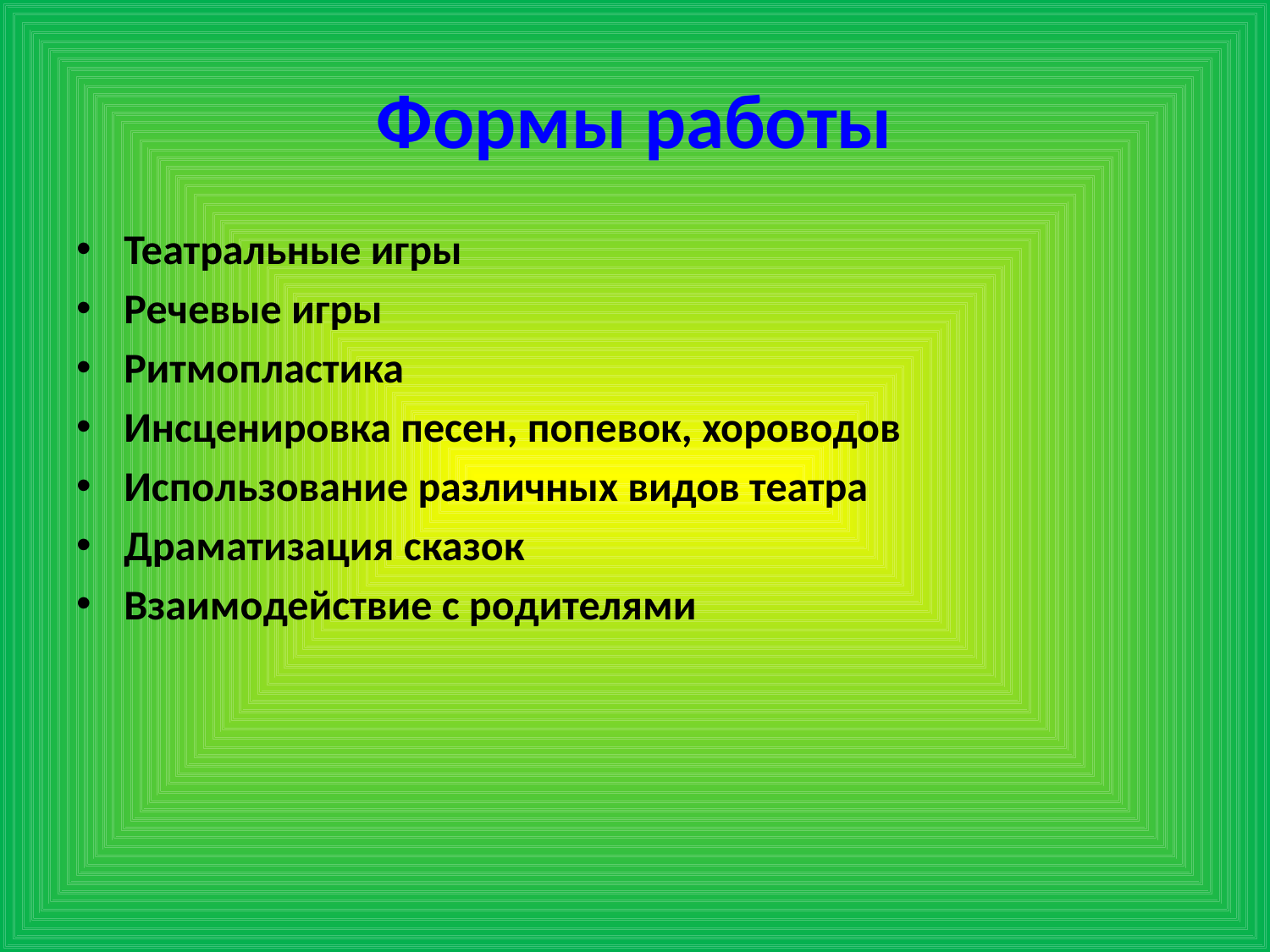

# Формы работы
Театральные игры
Речевые игры
Ритмопластика
Инсценировка песен, попевок, хороводов
Использование различных видов театра
Драматизация сказок
Взаимодействие с родителями